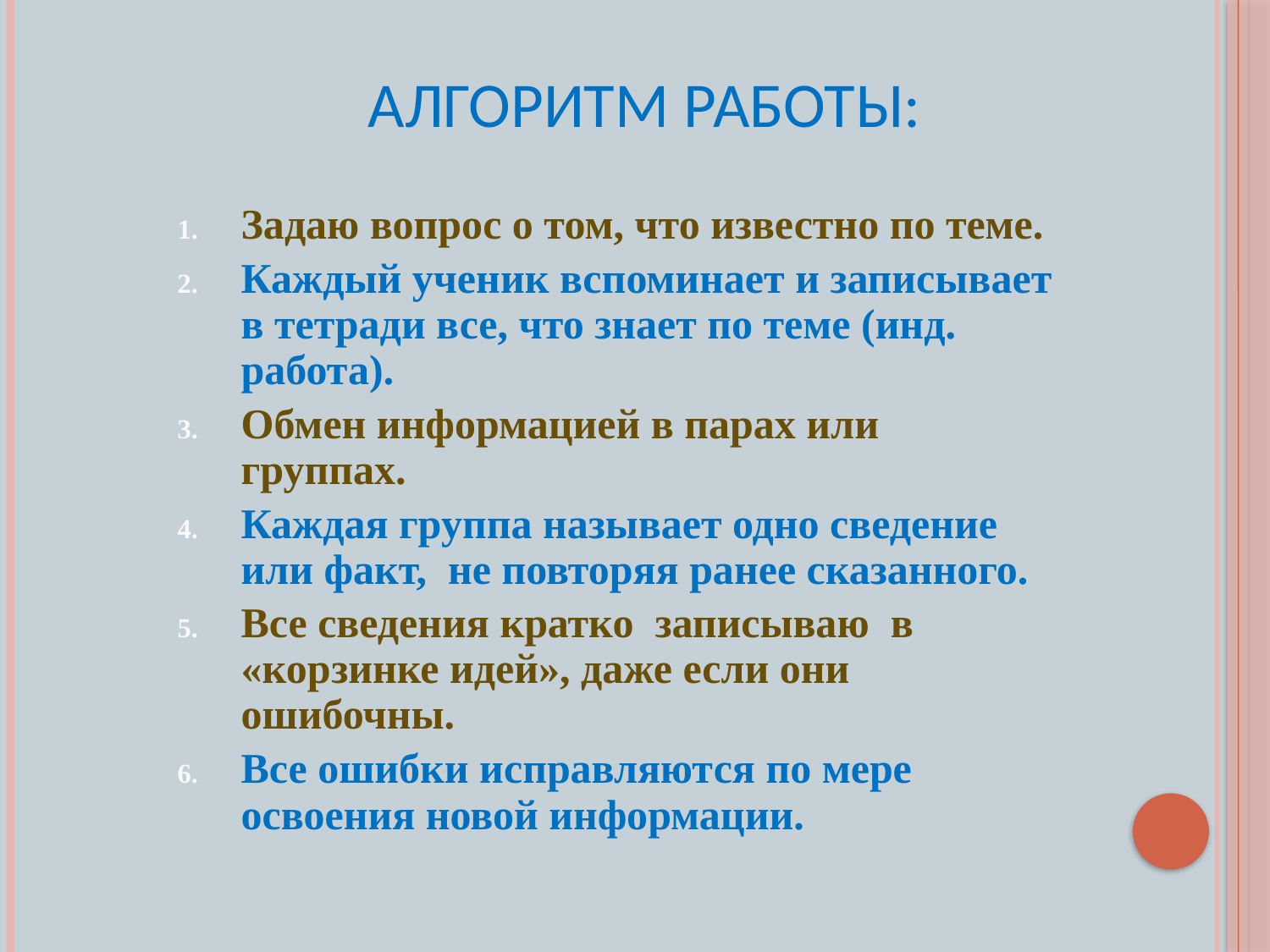

# Алгоритм работы:
Задаю вопрос о том, что известно по теме.
Каждый ученик вспоминает и записывает в тетради все, что знает по теме (инд. работа).
Обмен информацией в парах или группах.
Каждая группа называет одно сведение или факт,  не повторяя ранее сказанного.
Все сведения кратко  записываю  в «корзинке идей», даже если они ошибочны.
Все ошибки исправляются по мере     освоения новой информации.